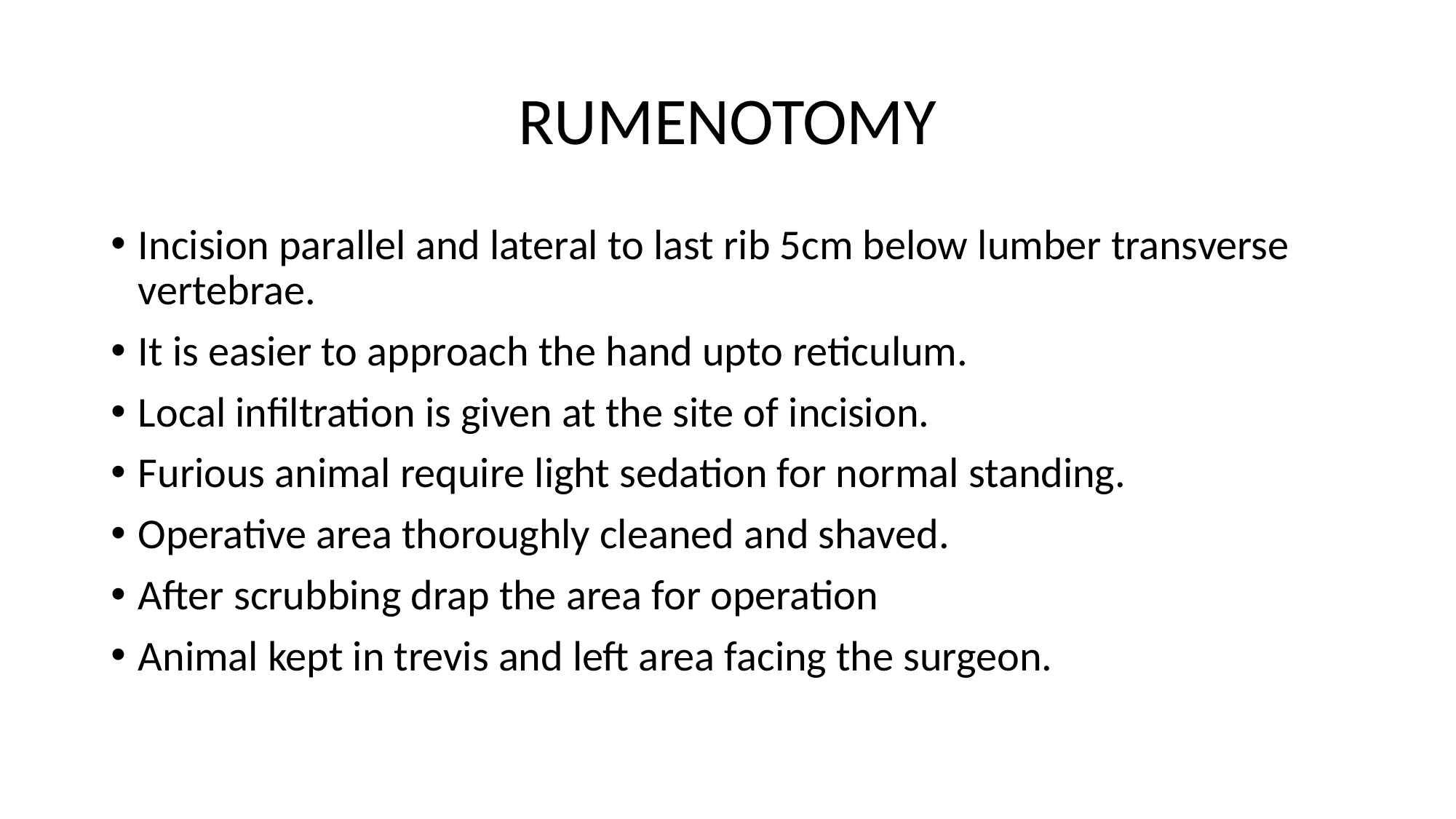

# RUMENOTOMY
Incision parallel and lateral to last rib 5cm below lumber transverse vertebrae.
It is easier to approach the hand upto reticulum.
Local infiltration is given at the site of incision.
Furious animal require light sedation for normal standing.
Operative area thoroughly cleaned and shaved.
After scrubbing drap the area for operation
Animal kept in trevis and left area facing the surgeon.